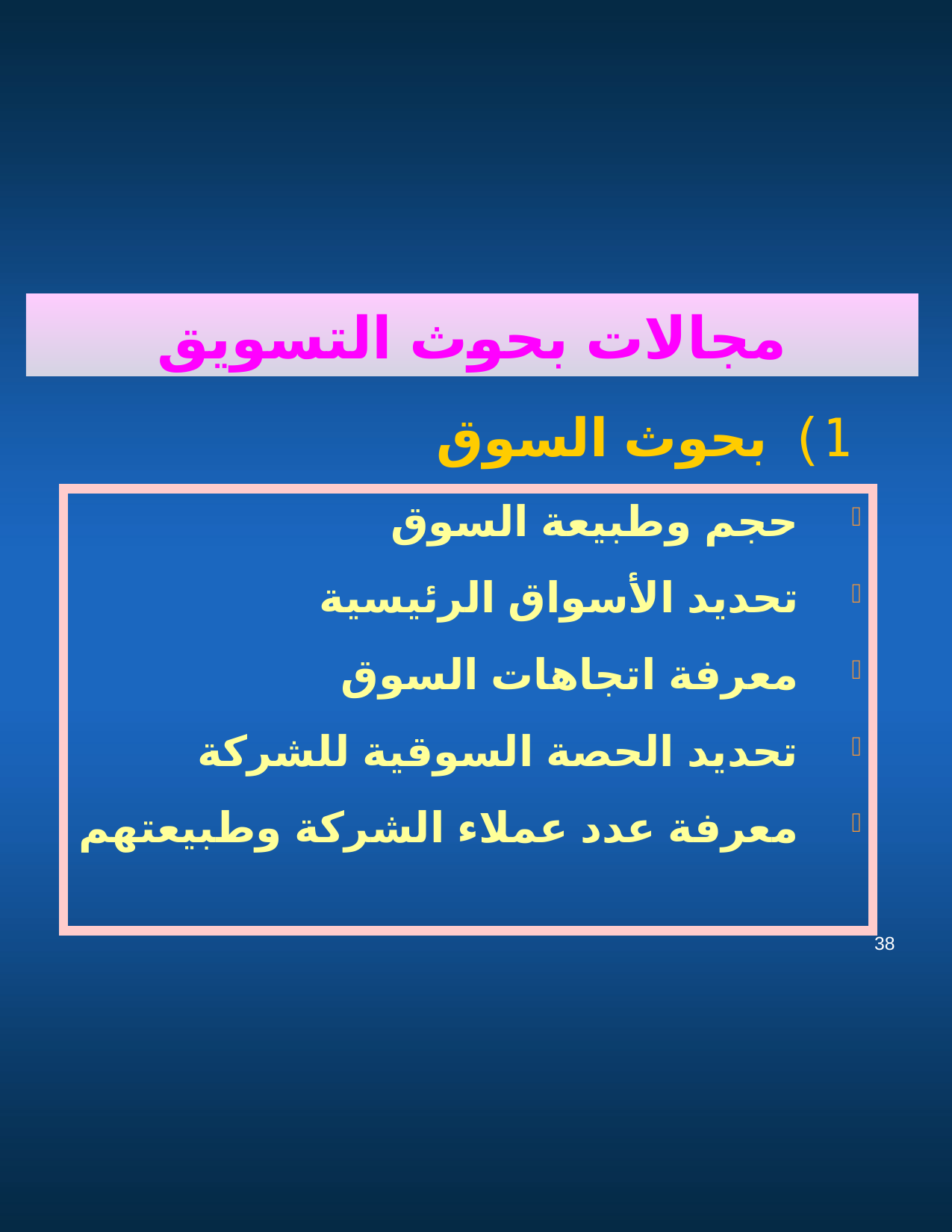

مجالات بحوث التسويق
1)  بحوث السوق
حجم وطبيعة السوق
تحديد الأسواق الرئيسية
معرفة اتجاهات السوق
تحديد الحصة السوقية للشركة
معرفة عدد عملاء الشركة وطبيعتهم
38